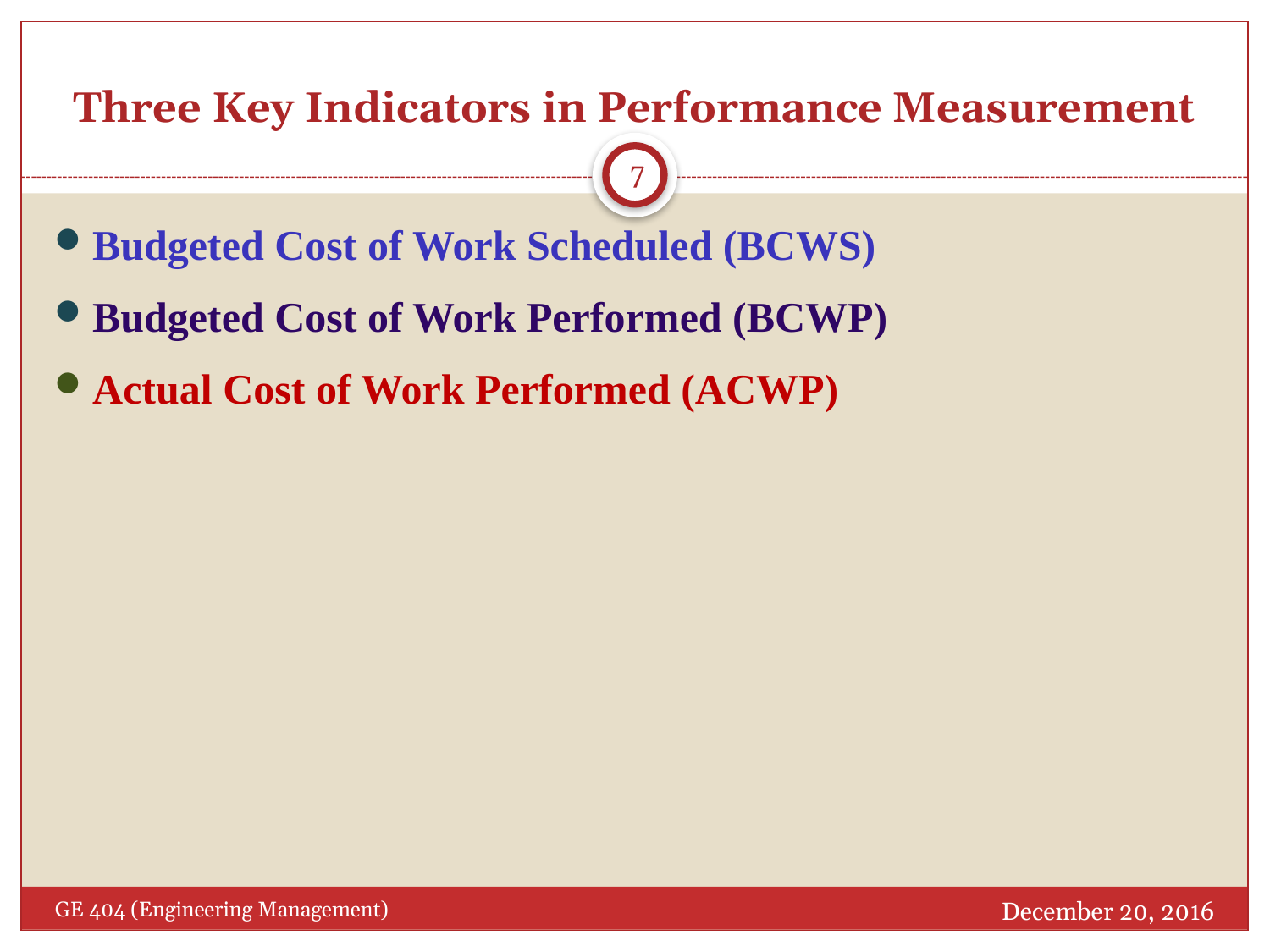

# Three Key Indicators in Performance Measurement
7
Budgeted Cost of Work Scheduled (BCWS)
Budgeted Cost of Work Performed (BCWP)
Actual Cost of Work Performed (ACWP)
December 20, 2016
GE 404 (Engineering Management)